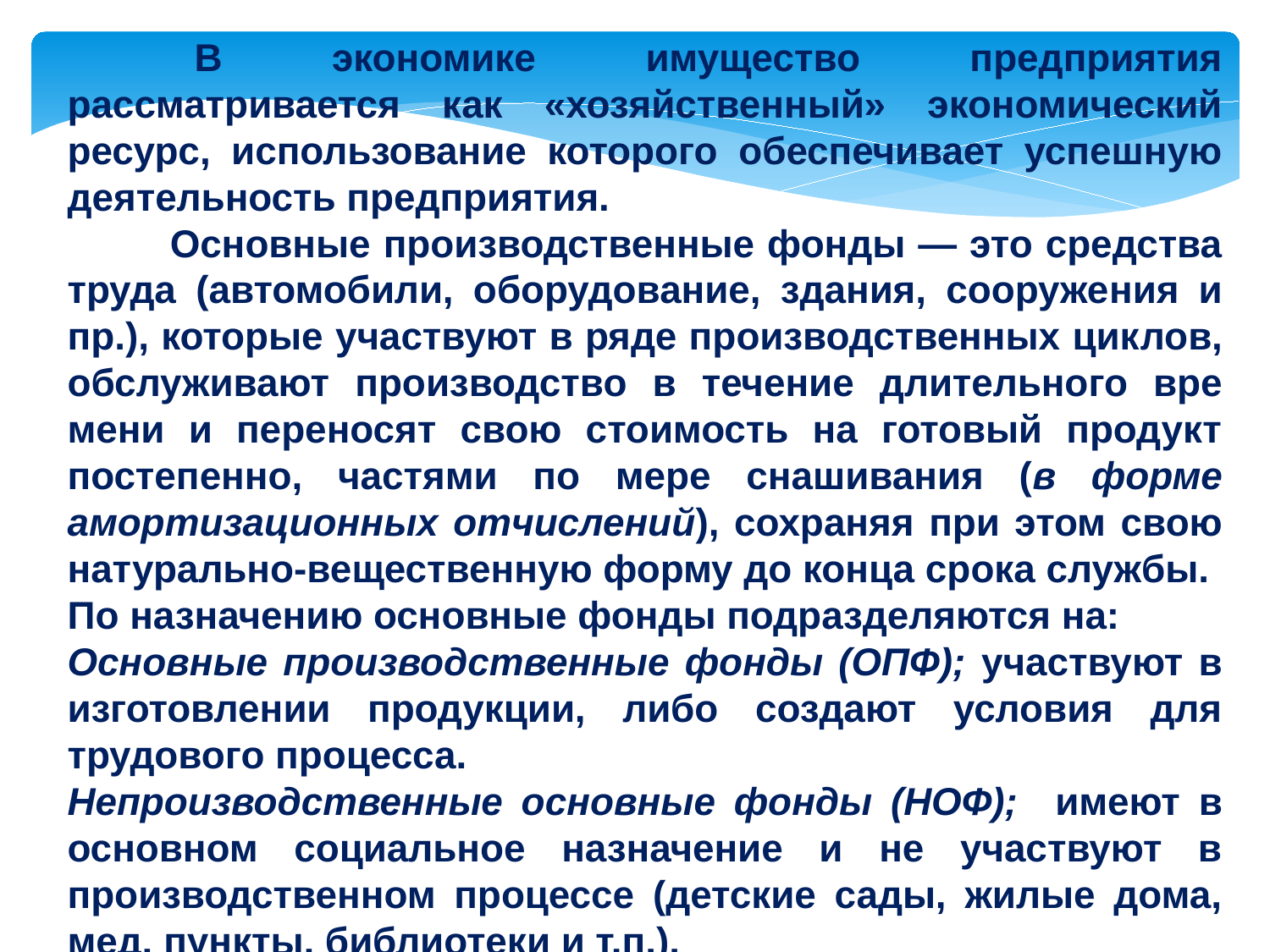

В экономике имущество предприятия рассматривается как «хозяйственный» экономический ресурс, использование которого обеспечивает успешную деятельность предприятия.
        Основные производственные фонды — это средства труда (автомобили, оборудование, здания, сооруже­ния и пp.), которые участвуют в ряде производственных цик­лов, обслуживают производство в течение длительного вре­мени и переносят свою стоимость на готовый продукт посте­пенно, частями по мере снашивания (в форме амортизацион­ных отчислений), сохраняя при этом свою натурально-ве­щественную форму до конца срока службы.
По назначению основные фонды подразделяются на:
Основные производственные фонды (ОПФ); участвуют в изготовлении продукции, либо создают условия для трудового процесса.
Непроизводственные основные фонды (НОФ);  имеют в основном социальное назначение и не участвуют в производственном процессе (детские сады, жилые дома, мед. пункты, библиотеки и т.п.).